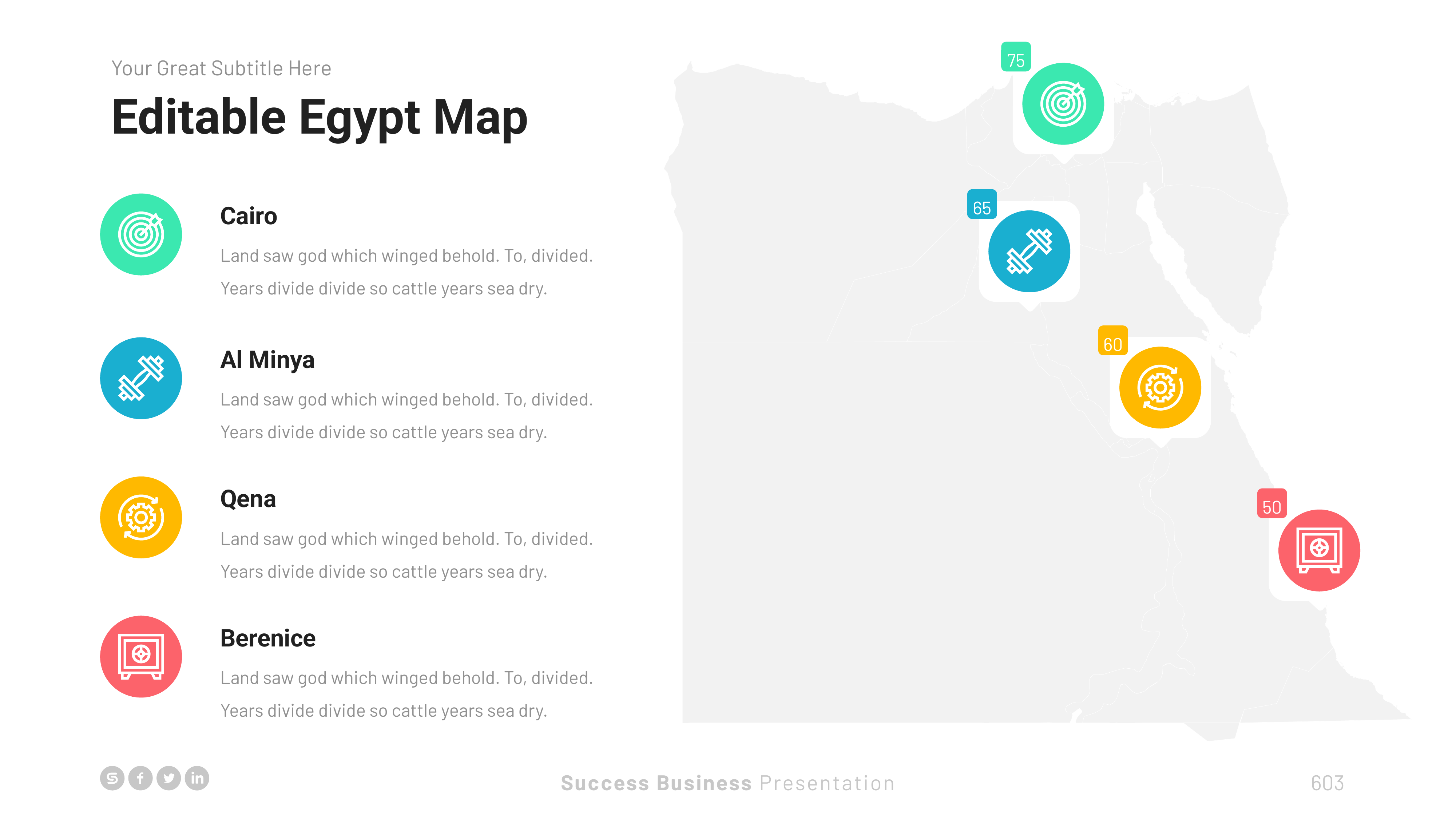

75

Your Great Subtitle Here
Editable Egypt Map

Cairo
Land saw god which winged behold. To, divided. Years divide divide so cattle years sea dry.
65

Al Minya
Land saw god which winged behold. To, divided. Years divide divide so cattle years sea dry.
60

Qena
Land saw god which winged behold. To, divided. Years divide divide so cattle years sea dry.

50

Berenice
Land saw god which winged behold. To, divided. Years divide divide so cattle years sea dry.